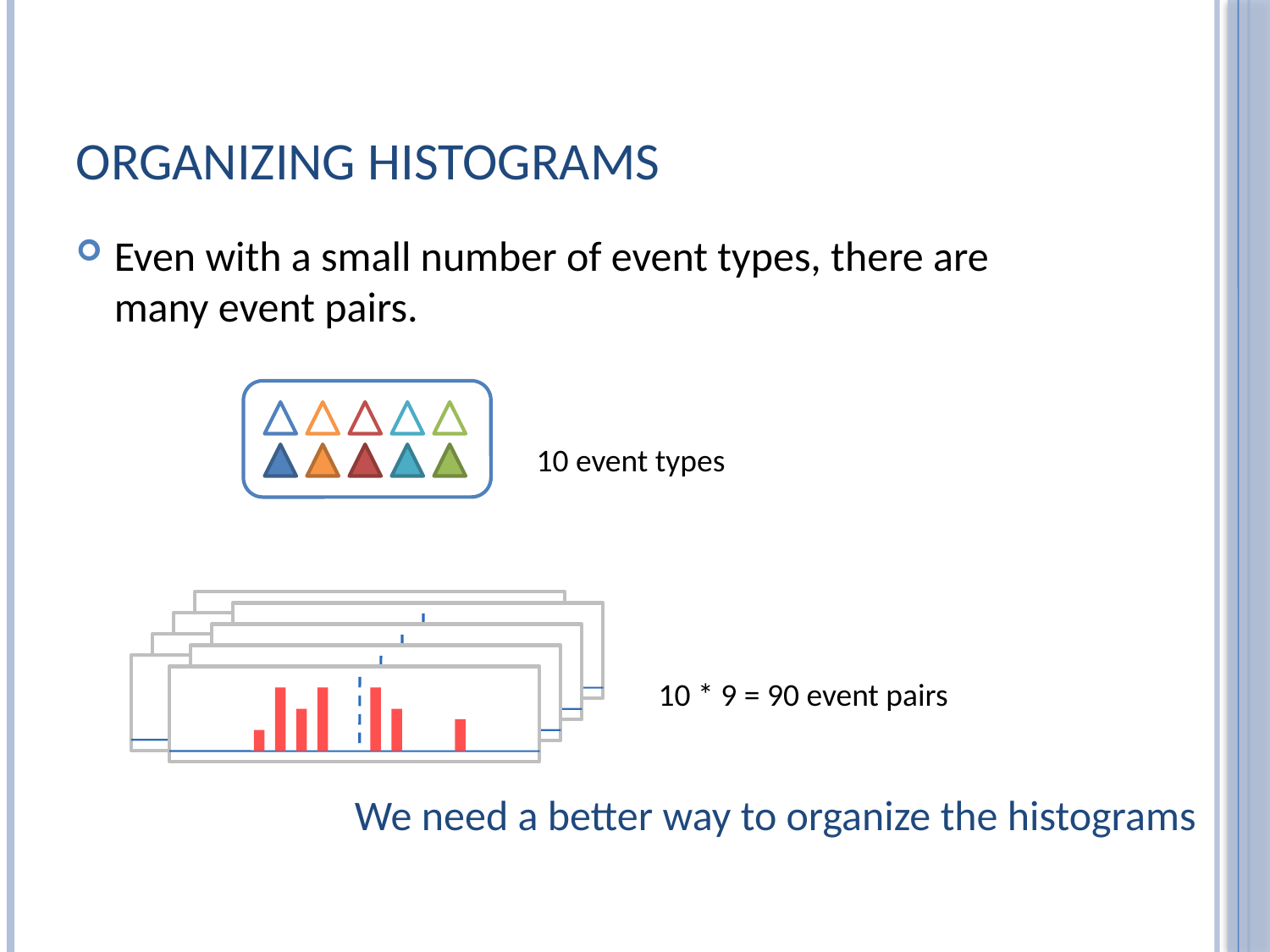

# Organizing Histograms
Even with a small number of event types, there are many event pairs.

10 event types

10 * 9 = 90 event pairs

We need a better way to organize the histograms